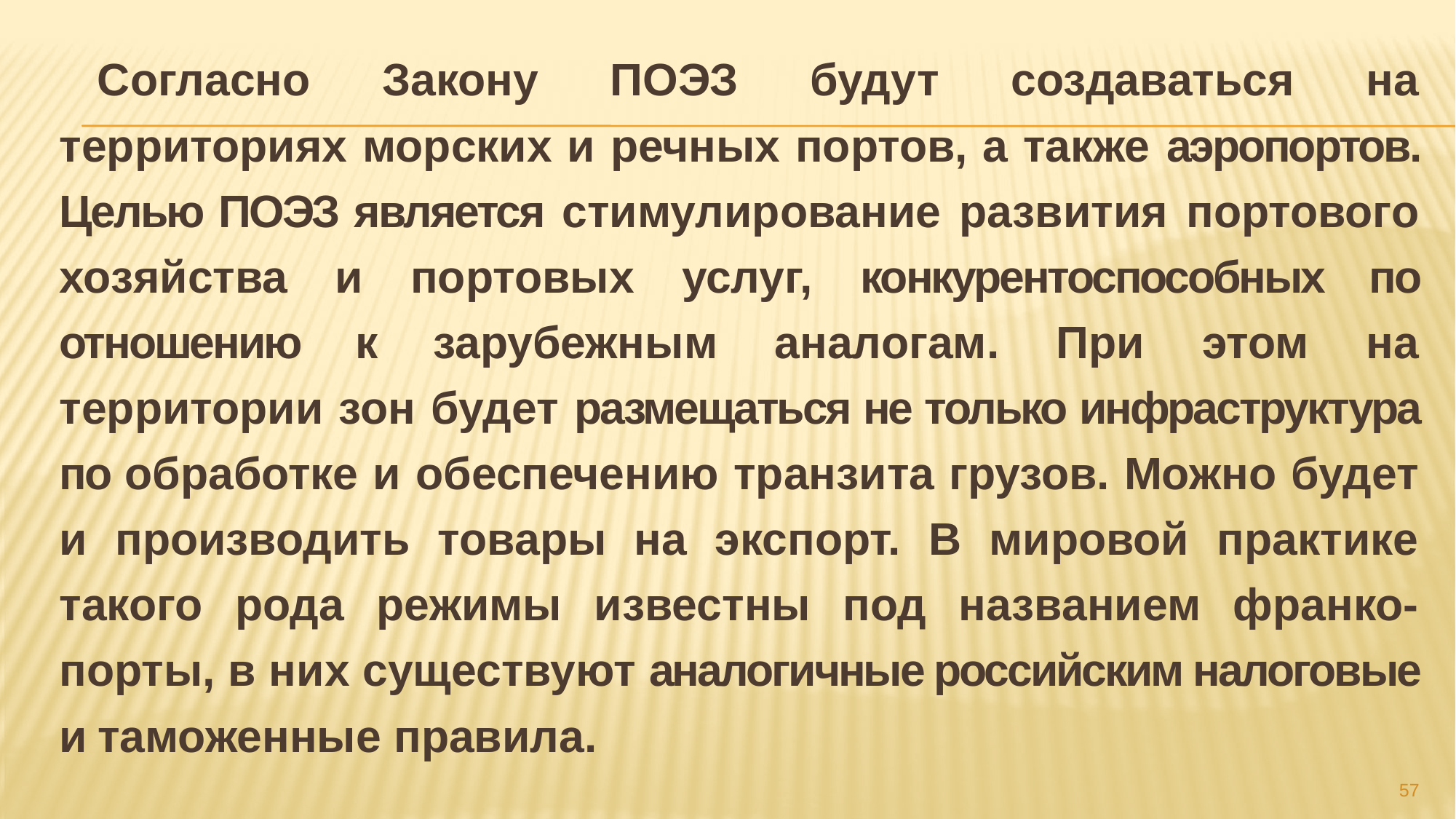

Согласно Закону ПОЭЗ будут создаваться на территориях морских и речных портов, а также аэропортов. Целью ПОЭЗ является стимулирование развития портового хозяйства и портовых услуг, конкурентоспособных по отношению к зарубежным аналогам. При этом на территории зон будет размещаться не только инфраструктура по обработке и обеспечению транзита грузов. Можно будет и производить товары на экспорт. В мировой практике такого рода режимы известны под названием франко-порты, в них существуют аналогичные российским налоговые и таможенные правила.
#
57